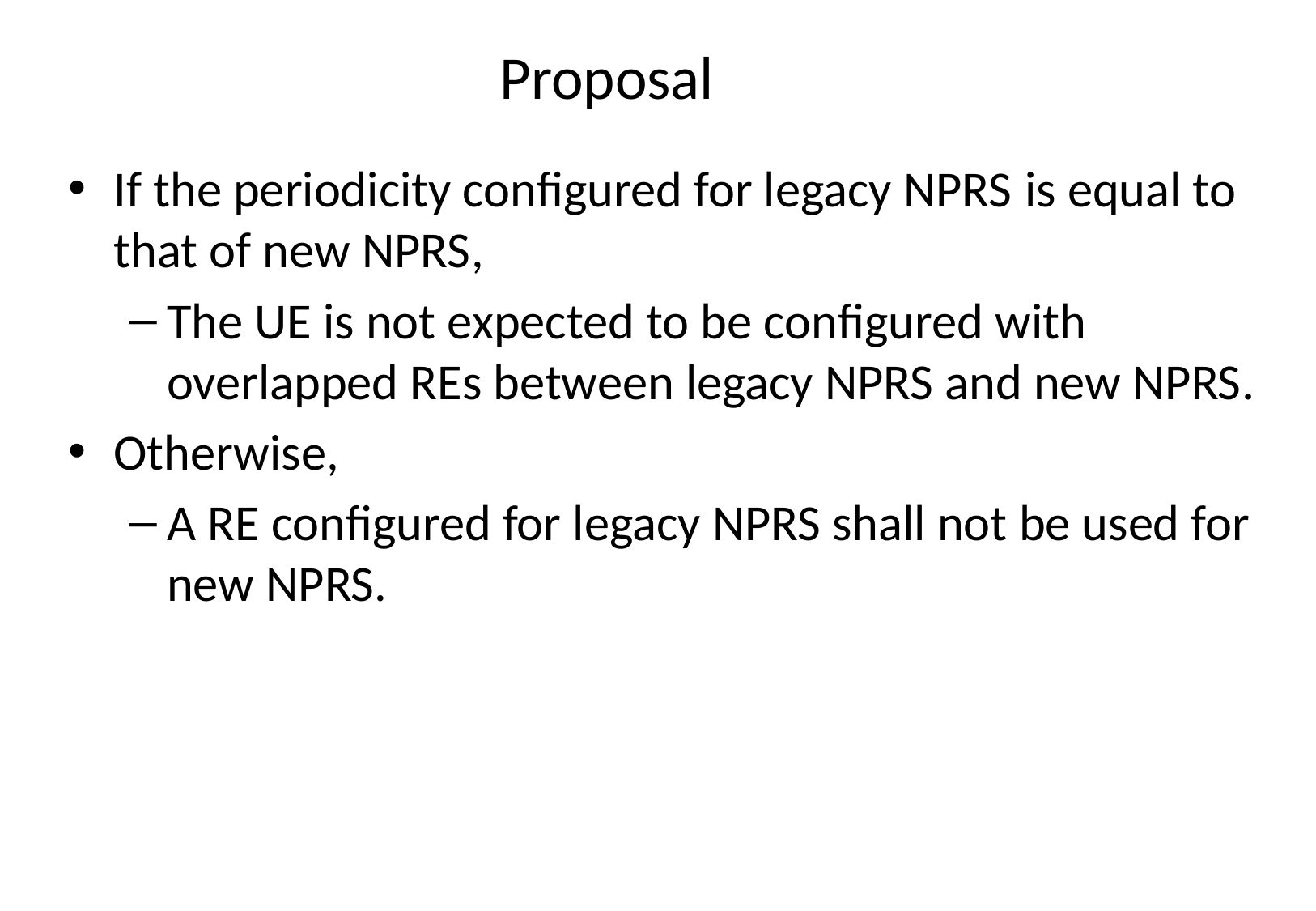

# Proposal

If the periodicity configured for legacy NPRS is equal to that of new NPRS,
The UE is not expected to be configured with overlapped REs between legacy NPRS and new NPRS.
Otherwise,
A RE configured for legacy NPRS shall not be used for new NPRS.